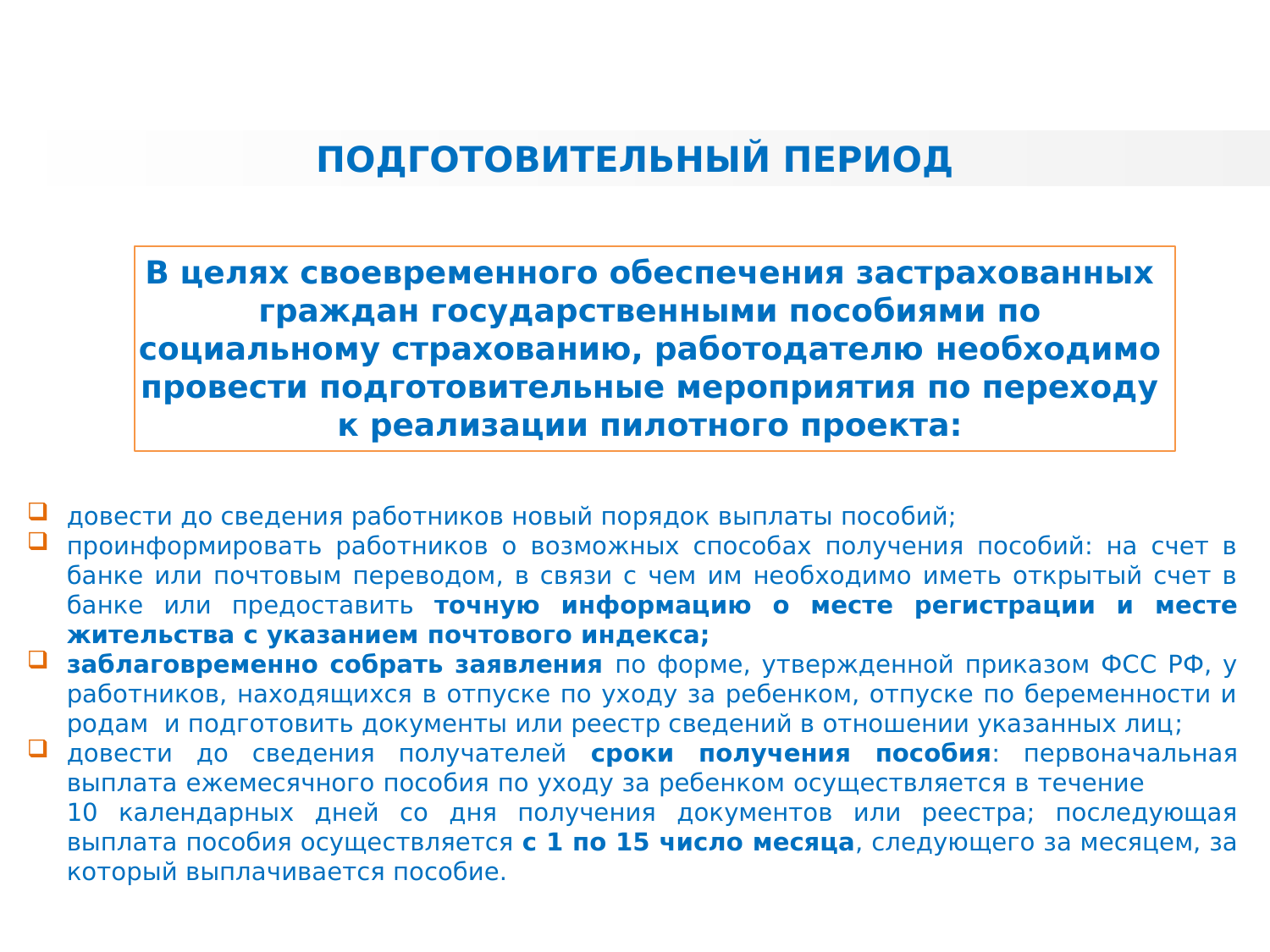

ПОДГОТОВИТЕЛЬНЫЙ ПЕРИОД
В целях своевременного обеспечения застрахованных граждан государственными пособиями по социальному страхованию, работодателю необходимо провести подготовительные мероприятия по переходу к реализации пилотного проекта:

довести до сведения работников новый порядок выплаты пособий;
проинформировать работников о возможных способах получения пособий: на счет в банке или почтовым переводом, в связи с чем им необходимо иметь открытый счет в банке или предоставить точную информацию о месте регистрации и месте жительства с указанием почтового индекса;
заблаговременно собрать заявления по форме, утвержденной приказом ФСС РФ, у работников, находящихся в отпуске по уходу за ребенком, отпуске по беременности и родам  и подготовить документы или реестр сведений в отношении указанных лиц;
довести до сведения получателей сроки получения пособия: первоначальная выплата ежемесячного пособия по уходу за ребенком осуществляется в течение            10 календарных дней со дня получения документов или реестра; последующая выплата пособия осуществляется с 1 по 15 число месяца, следующего за месяцем, за который выплачивается пособие.